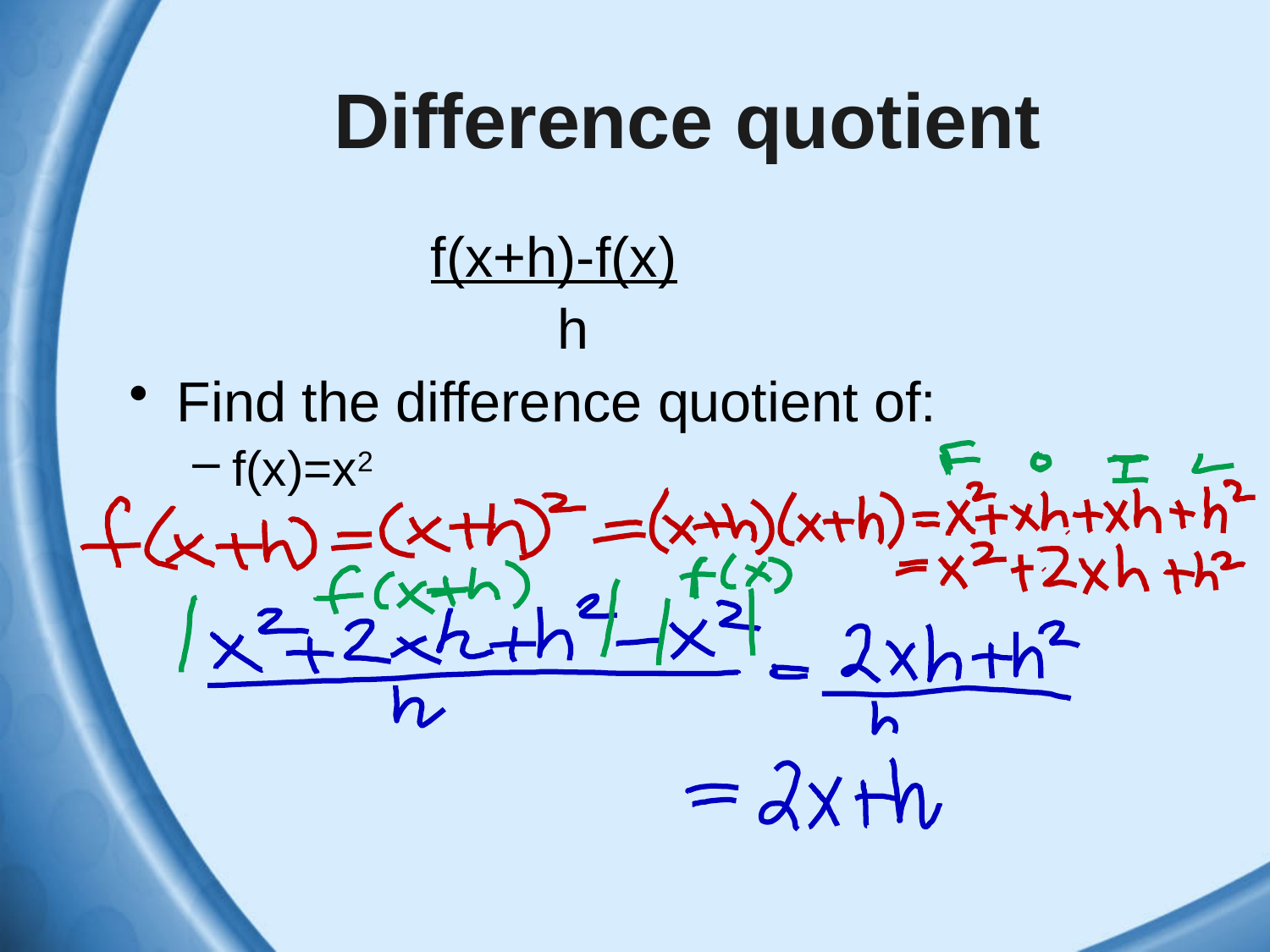

# Difference quotient
			f(x+h)-f(x)
				h
Find the difference quotient of:
f(x)=x2